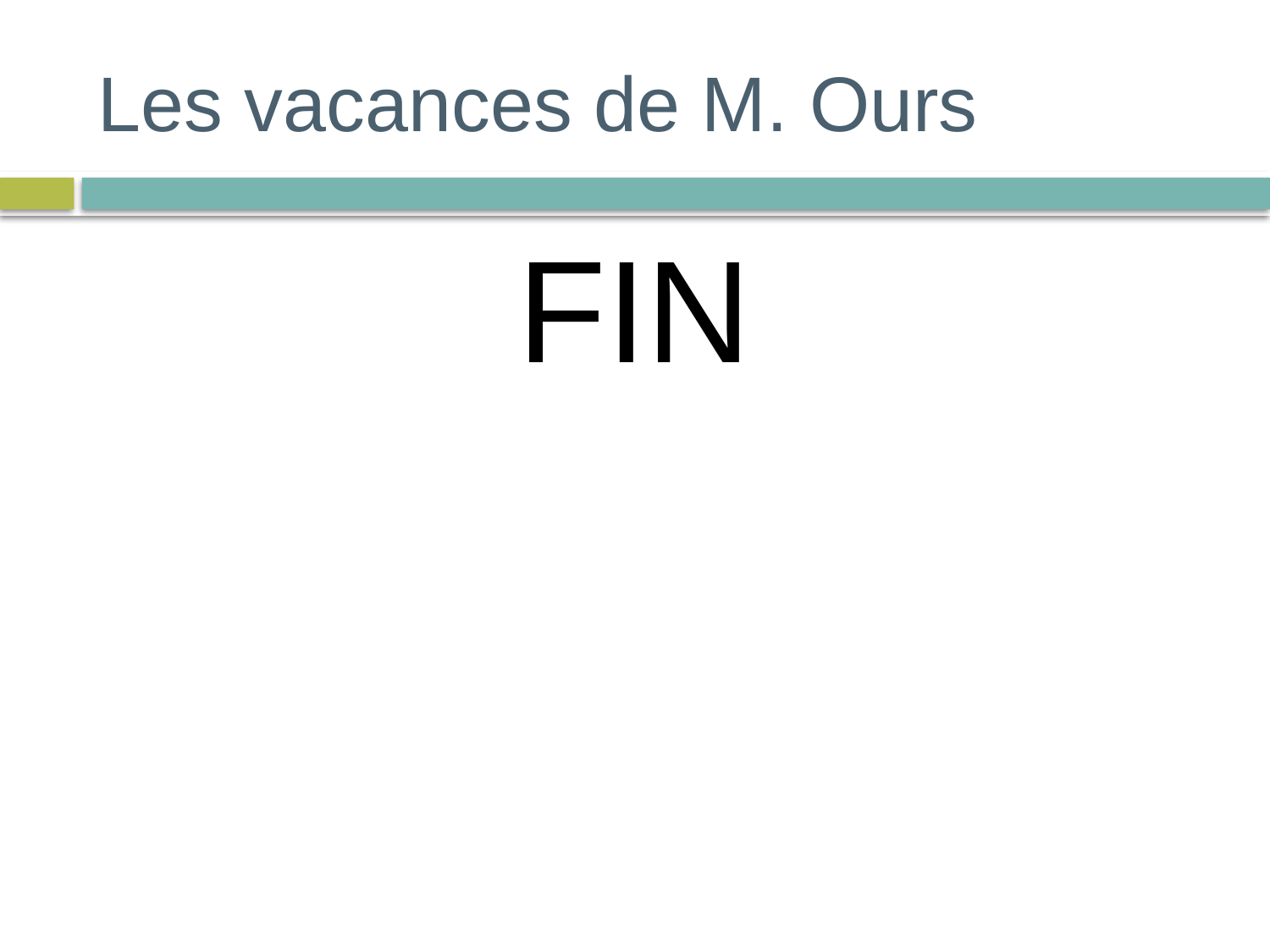

# Les vacances de M. Ours
FIN